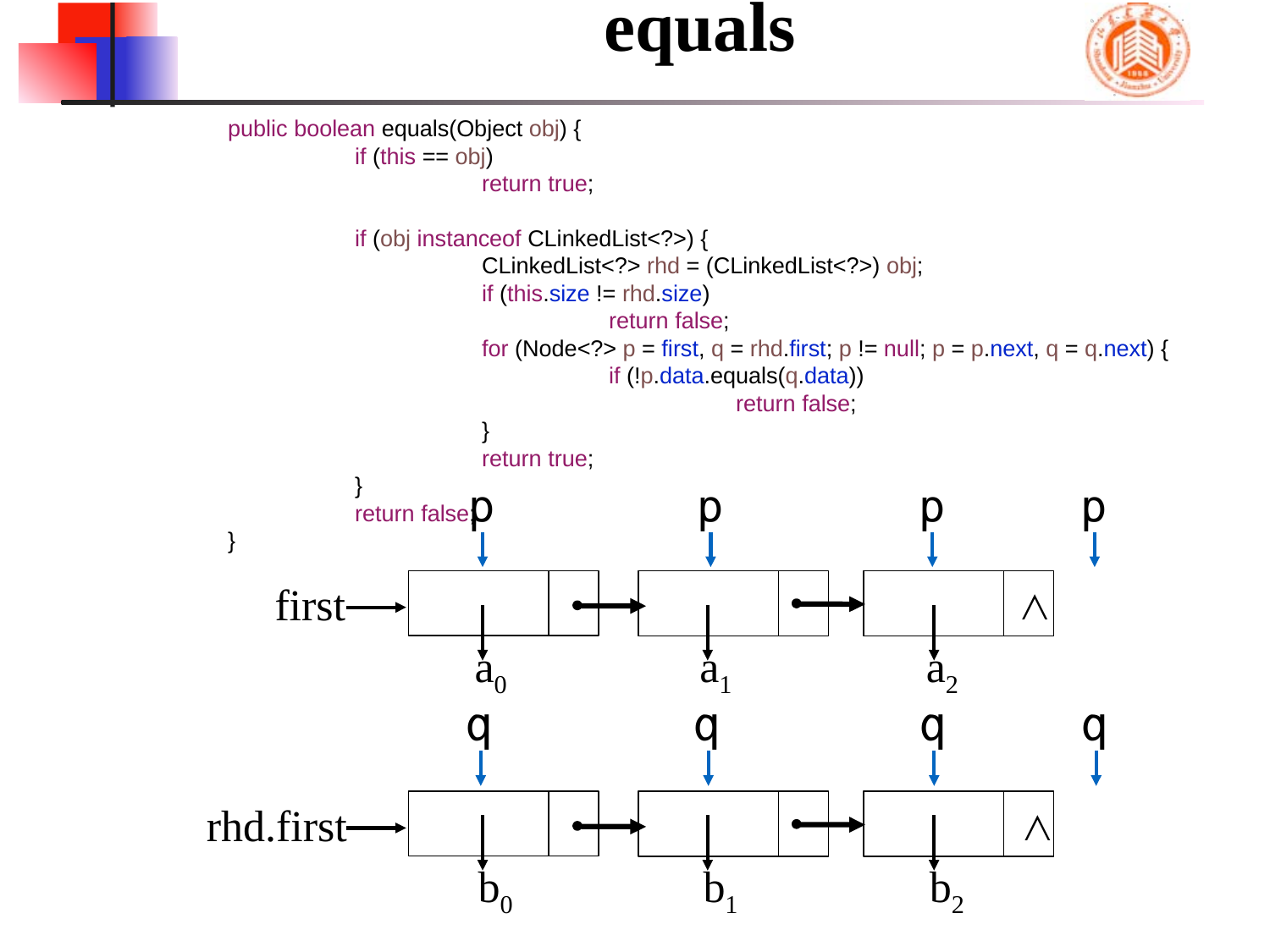

# equals
	public boolean equals(Object obj) {
		if (this == obj)
			return true;

		if (obj instanceof CLinkedList<?>) {
			CLinkedList<?> rhd = (CLinkedList<?>) obj;
			if (this.size != rhd.size)
				return false;
			for (Node<?> p = first, q = rhd.first; p != null; p = p.next, q = q.next) {
				if (!p.data.equals(q.data))
					return false;
			}
			return true;
		}
		return false;
	}
p

p

p

p

first
∧

a0

a1

a2
q

q

q

q

rhd.first
∧

b0

b1

b2